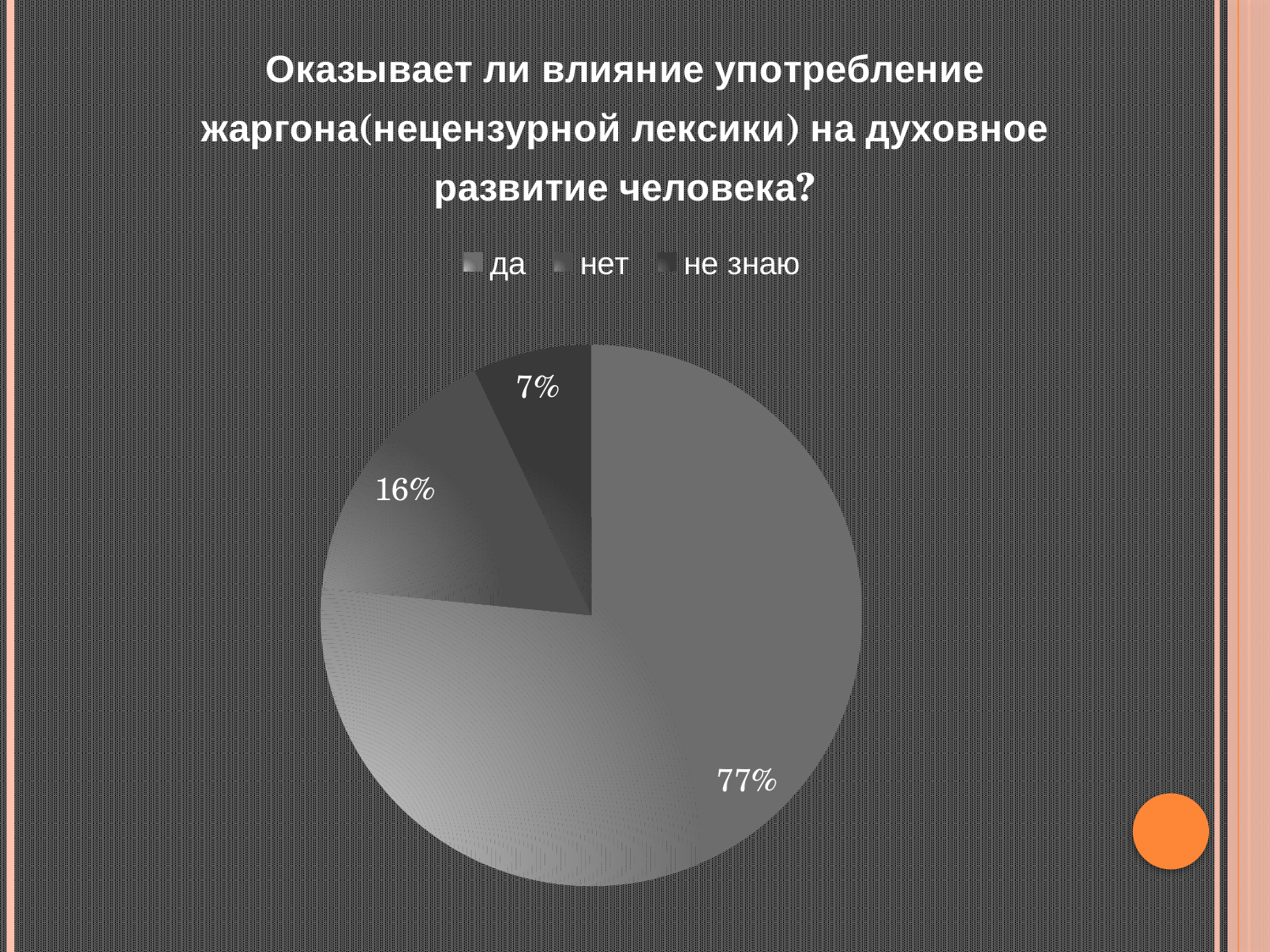

### Chart:

| Category | Оказывает ли влияние употребление жаргона(нецензурной лексики) на духовное развитие человека? |
|---|---|
| да | 10.8 |
| нет | 2.3 |
| не знаю | 1.0 |